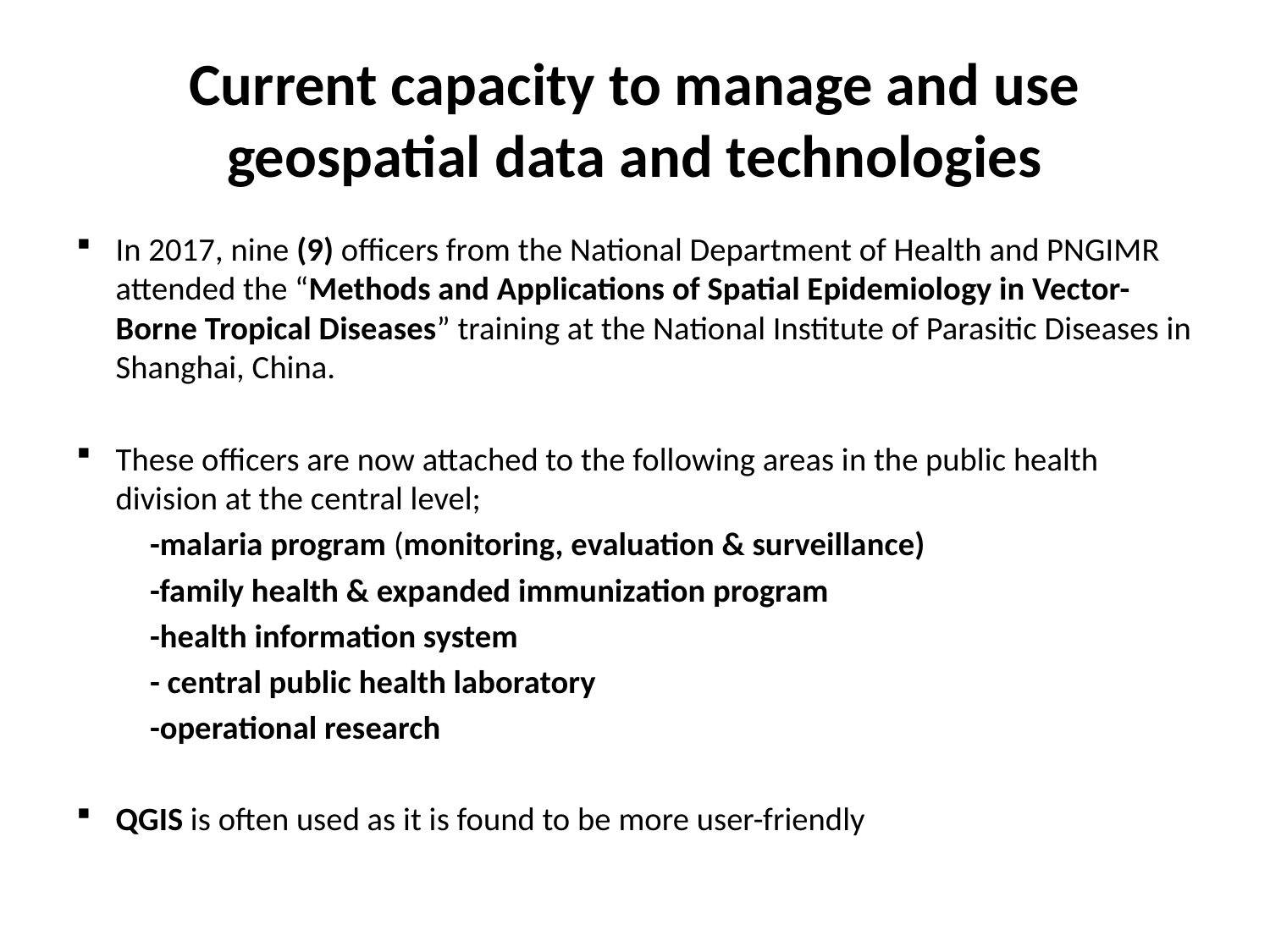

# Current capacity to manage and use geospatial data and technologies
In 2017, nine (9) officers from the National Department of Health and PNGIMR attended the “Methods and Applications of Spatial Epidemiology in Vector-Borne Tropical Diseases” training at the National Institute of Parasitic Diseases in Shanghai, China.

These officers are now attached to the following areas in the public health division at the central level;
	-malaria program (monitoring, evaluation & surveillance)
	-family health & expanded immunization program
	-health information system
	- central public health laboratory
	-operational research

QGIS is often used as it is found to be more user-friendly